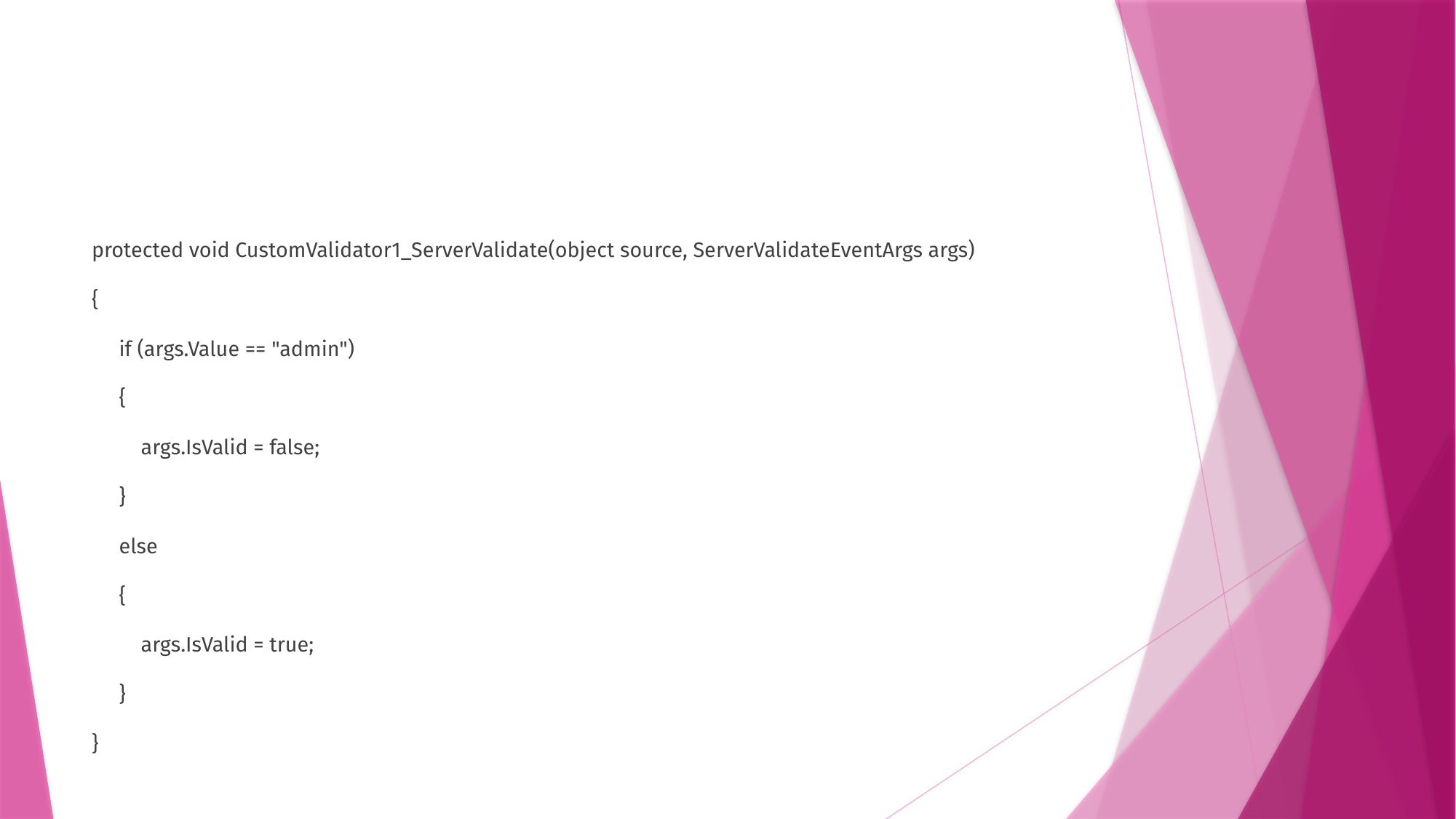

#
protected void CustomValidator1_ServerValidate(object source, ServerValidateEventArgs args)
{
     if (args.Value == "admin")
     {
         args.IsValid = false;
     }
     else
     {
         args.IsValid = true;
     }
}